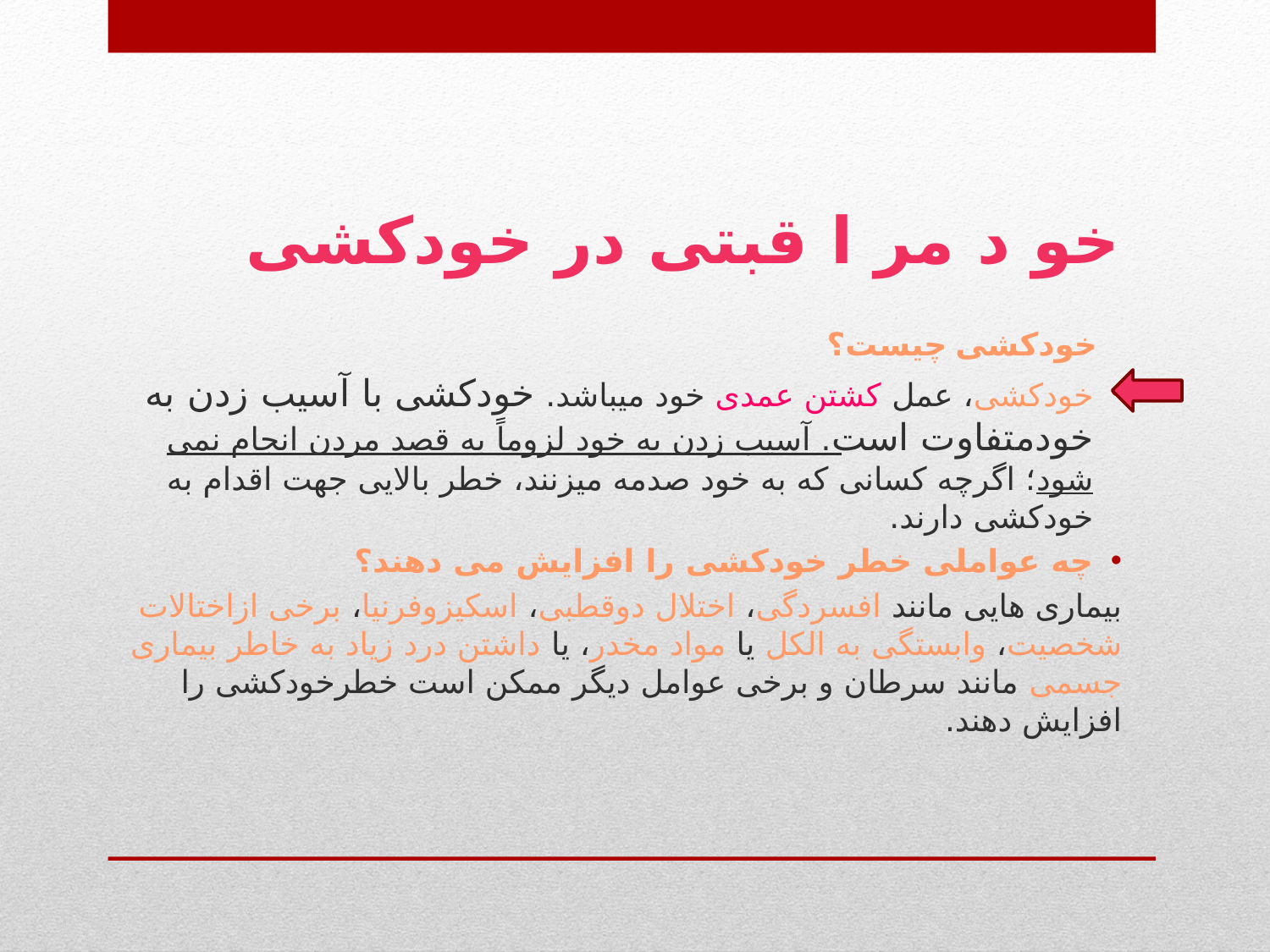

# خو د مر ا قبتی در خودکشی
   خودکشی چیست؟
خودکشی، عمل کشتن عمدی خود میباشد. خودکشی با آسیب زدن به خودمتفاوت است. آسیب زدن به خود لزوماً به قصد مردن انجام نمی شود؛ اگرچه کسانی که به خود صدمه میزنند، خطر بالایی جهت اقدام به خودکشی دارند.
چه عواملی خطر خودکشی را افزایش می دهند؟
بیماری هایی مانند افسردگی، اختلال دوقطبی، اسکیزوفرنیا، برخی ازاختالات شخصیت، وابستگی به الکل یا مواد مخدر، یا داشتن درد زیاد به خاطر بیماری جسمی مانند سرطان و برخی عوامل دیگر ممکن است خطرخودکشی را افزایش دهند.